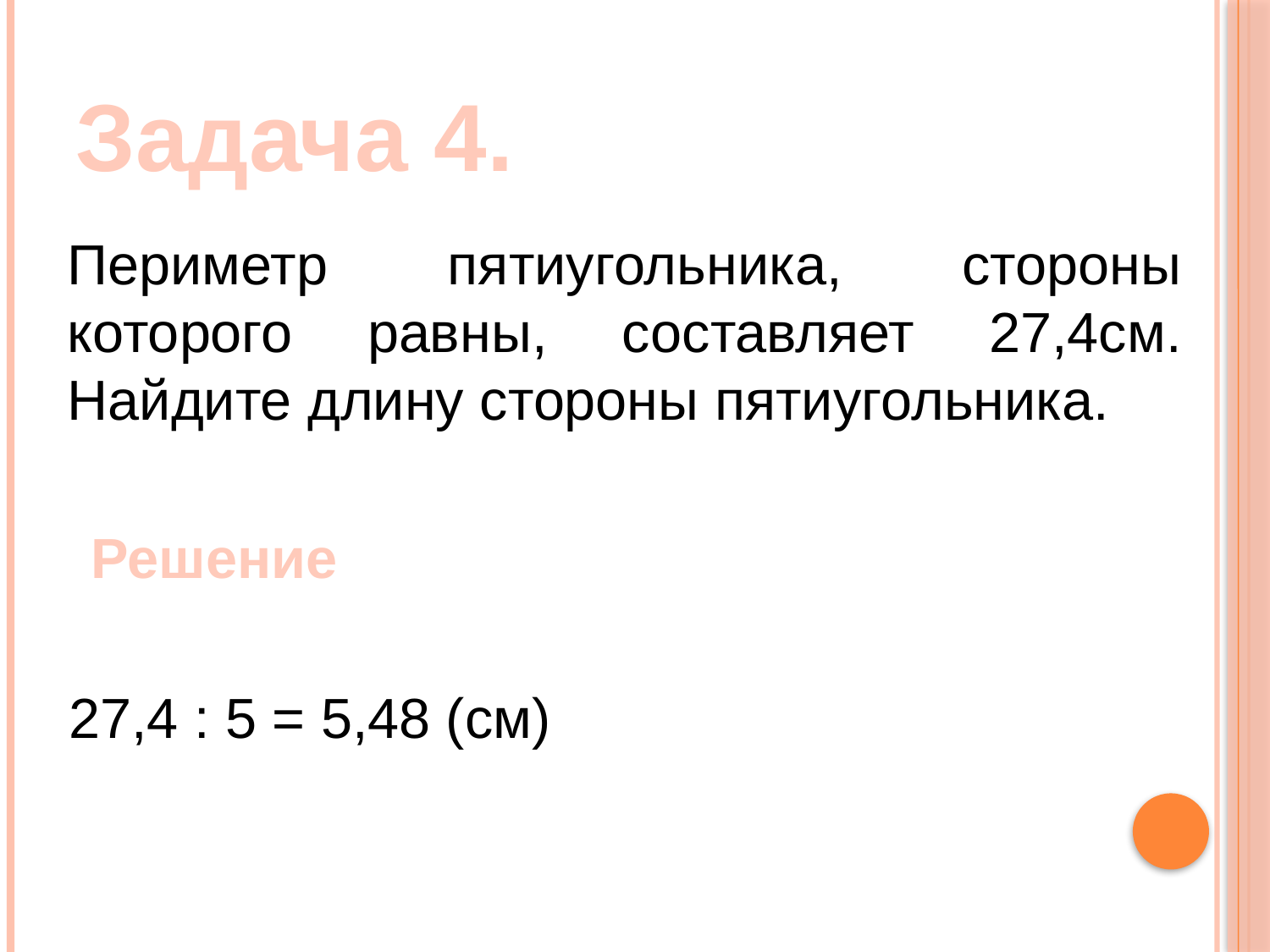

# Задача 4.
Периметр   пятиугольника,   стороны которого равны, составляет 27,4см. Найдите длину стороны пятиугольника.

Решение
27,4 : 5 = 5,48 (см)